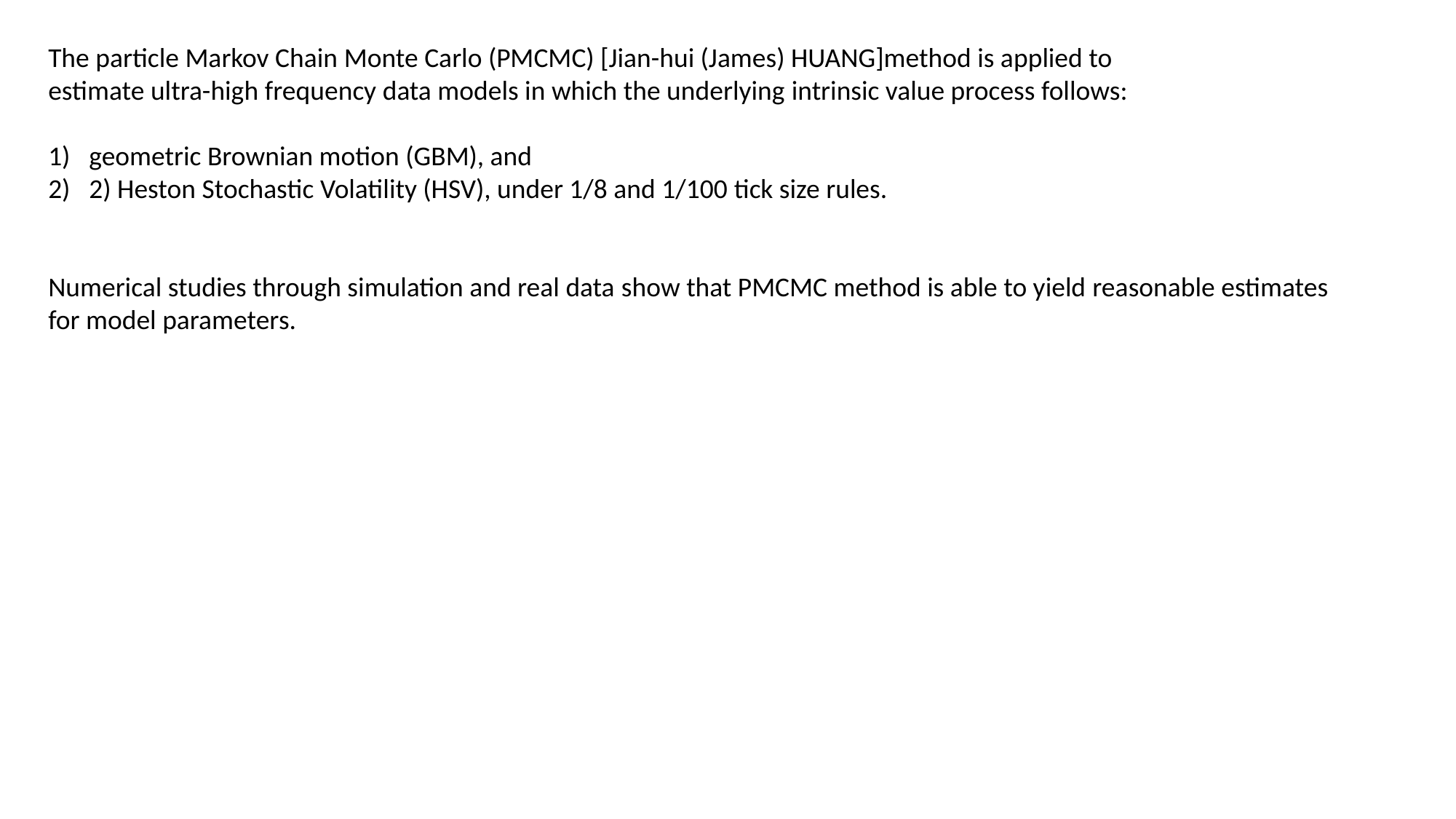

The particle Markov Chain Monte Carlo (PMCMC) [Jian-hui (James) HUANG]method is applied to
estimate ultra-high frequency data models in which the underlying intrinsic value process follows:

geometric Brownian motion (GBM), and
2) Heston Stochastic Volatility (HSV), under 1/8 and 1/100 tick size rules.

Numerical studies through simulation and real data show that PMCMC method is able to yield reasonable estimates
for model parameters.